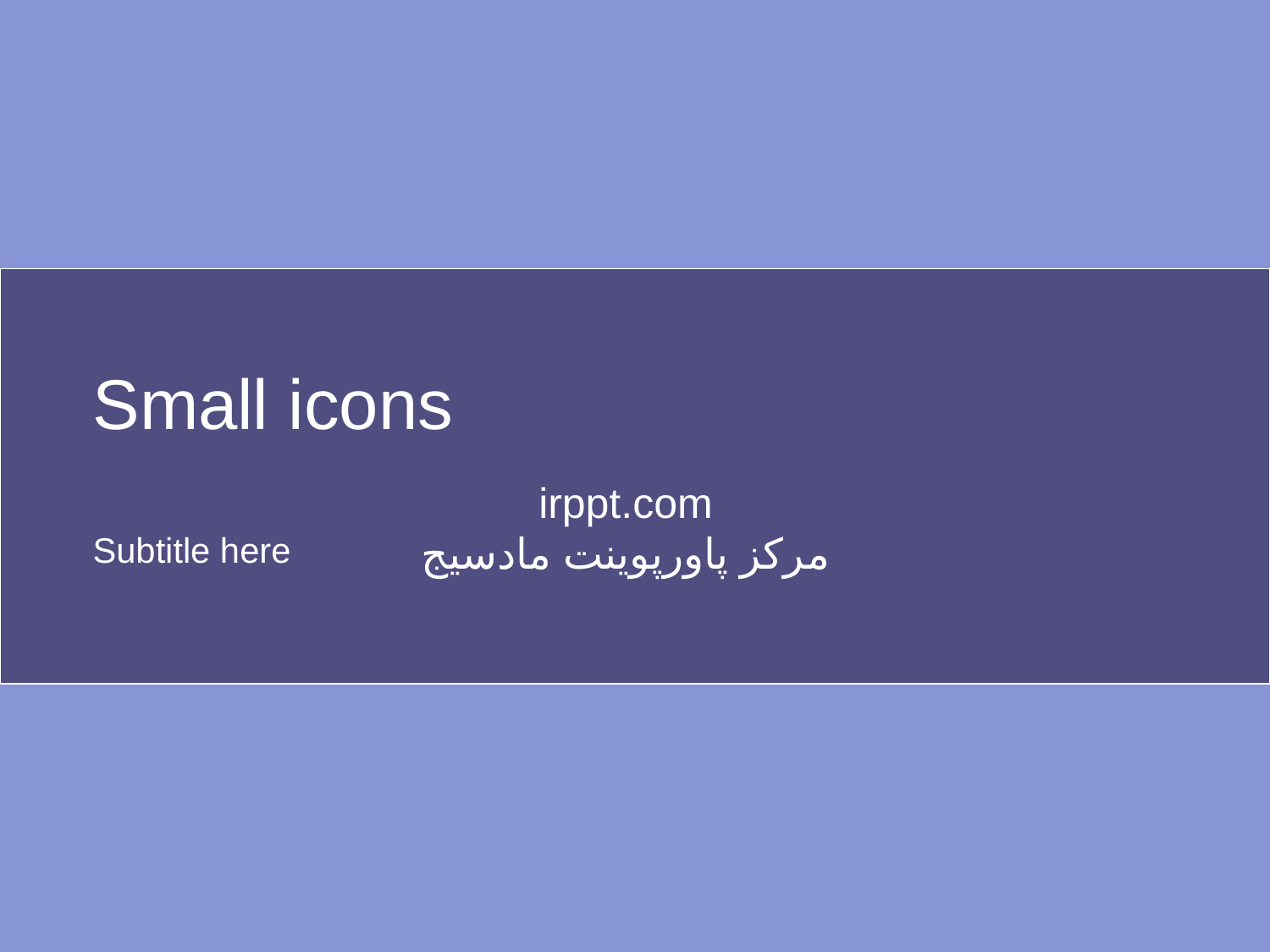

# Small icons
irppt.com
مرکز پاورپوینت مادسیج
Subtitle here